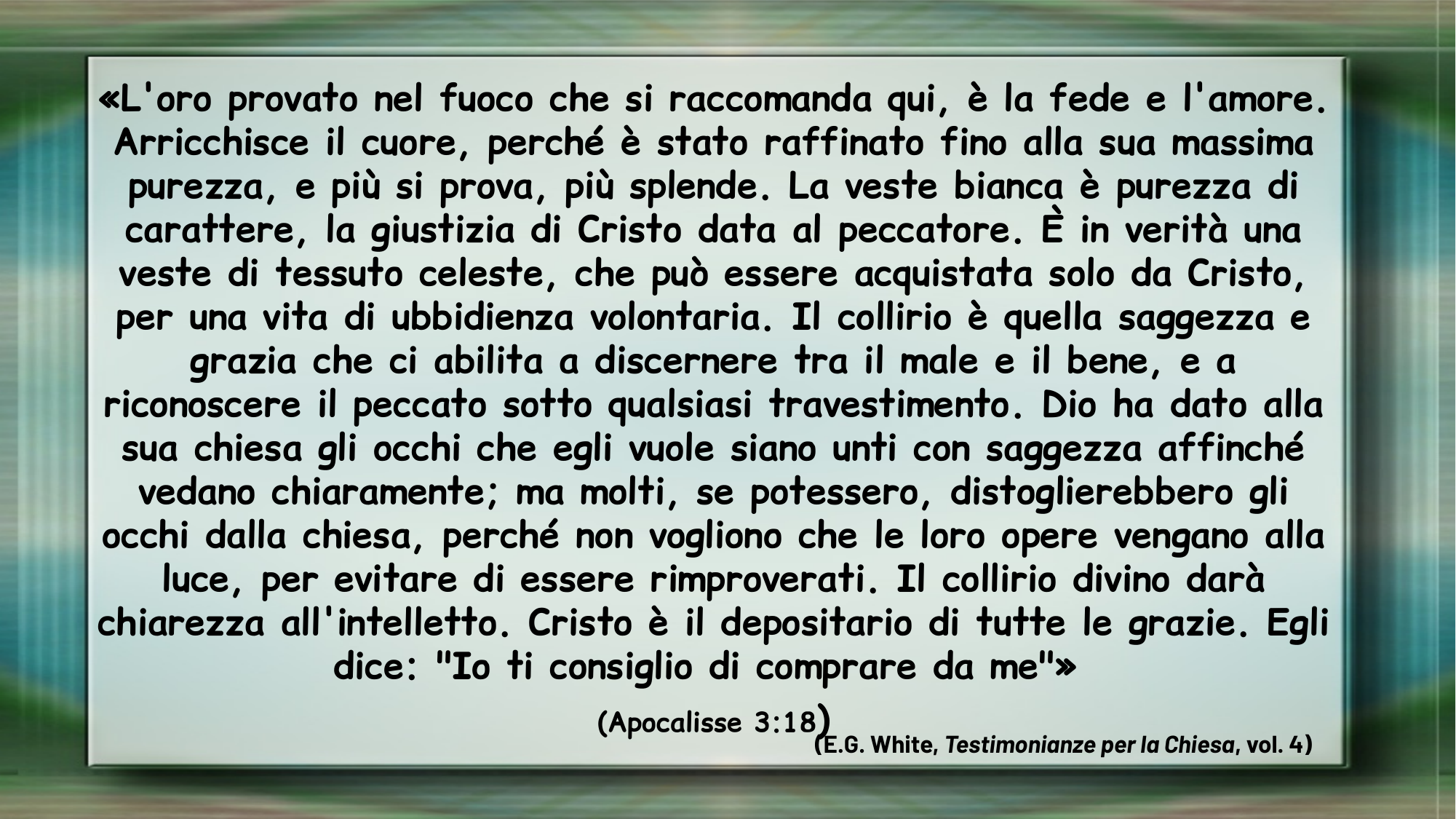

«L'oro provato nel fuoco che si raccomanda qui, è la fede e l'amore. Arricchisce il cuore, perché è stato raffinato fino alla sua massima purezza, e più si prova, più splende. La veste bianca è purezza di carattere, la giustizia di Cristo data al peccatore. È in verità una veste di tessuto celeste, che può essere acquistata solo da Cristo, per una vita di ubbidienza volontaria. Il collirio è quella saggezza e grazia che ci abilita a discernere tra il male e il bene, e a riconoscere il peccato sotto qualsiasi travestimento. Dio ha dato alla sua chiesa gli occhi che egli vuole siano unti con saggezza affinché vedano chiaramente; ma molti, se potessero, distoglierebbero gli occhi dalla chiesa, perché non vogliono che le loro opere vengano alla luce, per evitare di essere rimproverati. Il collirio divino darà chiarezza all'intelletto. Cristo è il depositario di tutte le grazie. Egli dice: "Io ti consiglio di comprare da me"»
(Apocalisse 3:18)
(E.G. White, Testimonianze per la Chiesa, vol. 4)